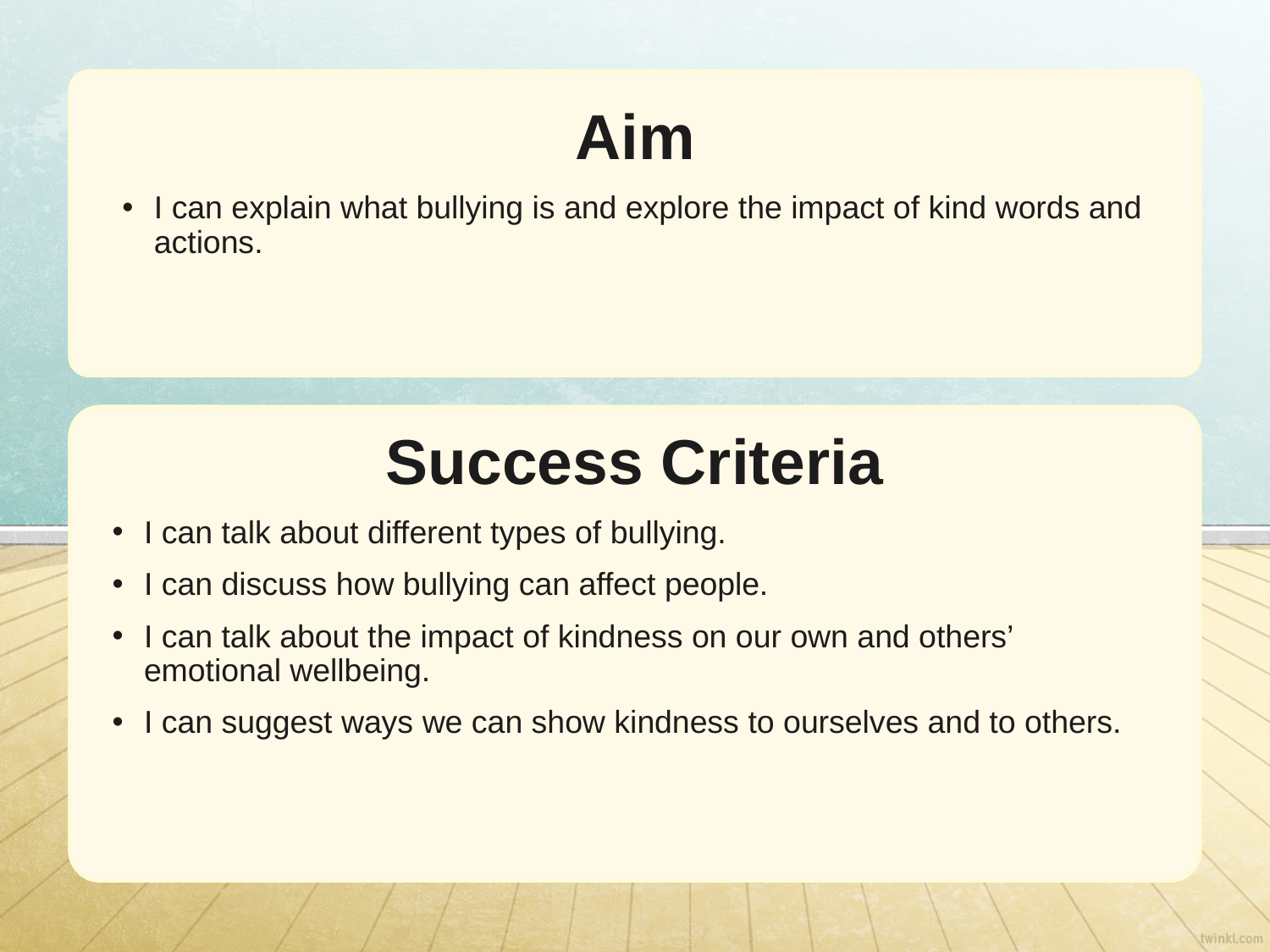

Aim
I can explain what bullying is and explore the impact of kind words and actions.

Success Criteria
I can talk about different types of bullying.
I can discuss how bullying can affect people.
I can talk about the impact of kindness on our own and others’ emotional wellbeing.
I can suggest ways we can show kindness to ourselves and to others.